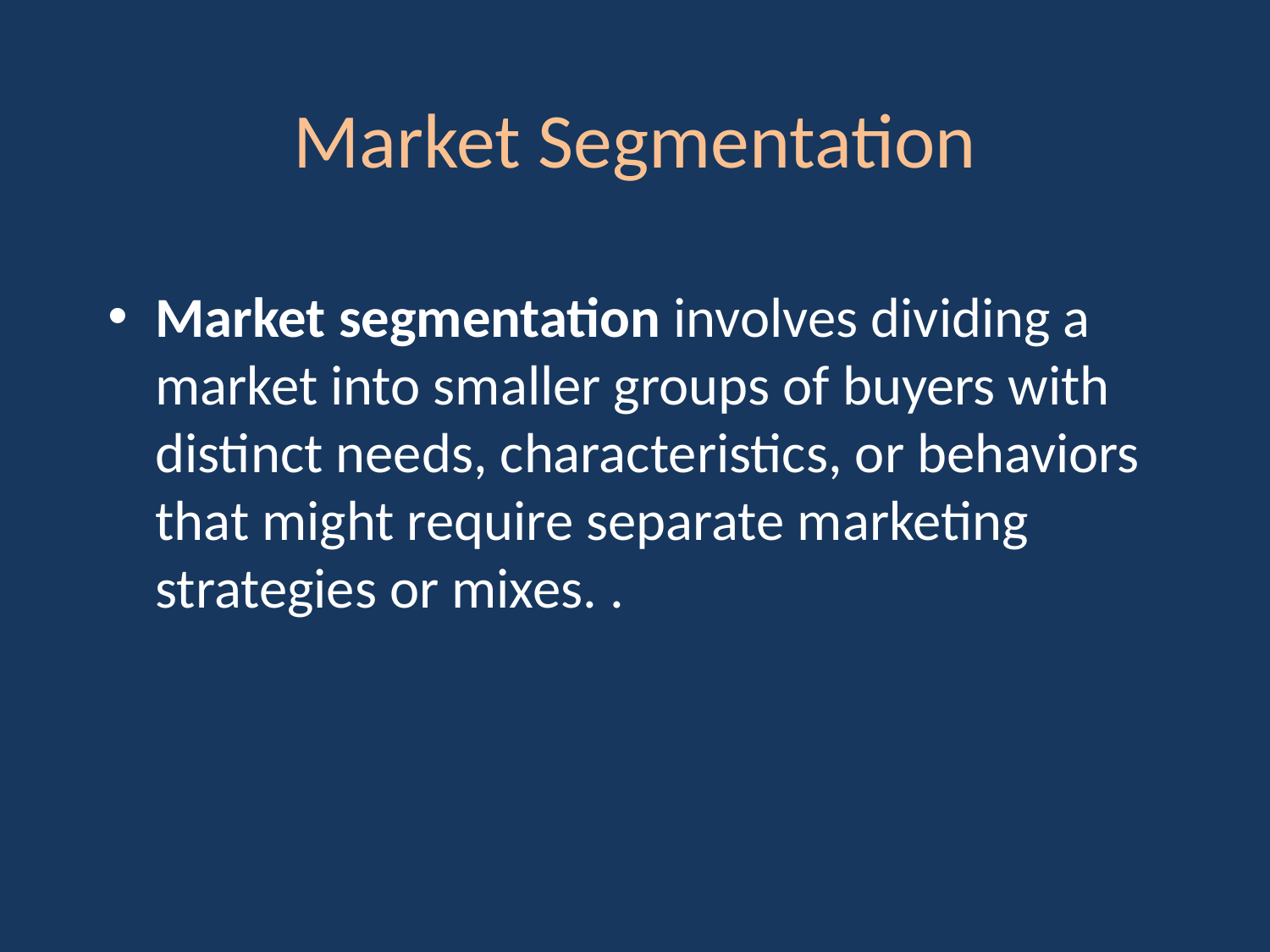

Market Segmentation
Market segmentation involves dividing a market into smaller groups of buyers with distinct needs, characteristics, or behaviors that might require separate marketing strategies or mixes. .